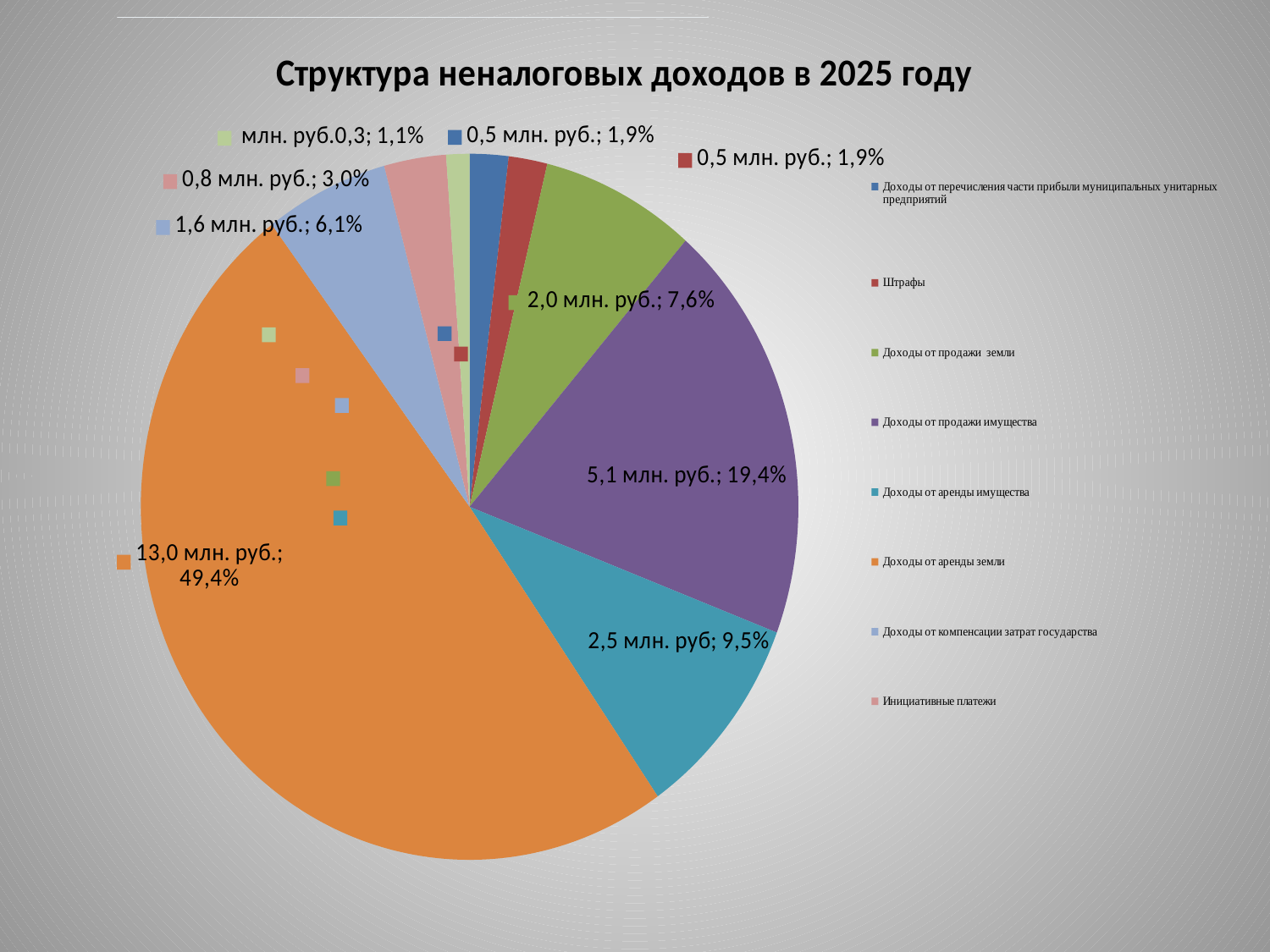

### Chart: Структура неналоговых доходов в 2025 году

| Category | Структура неналоговых доходов в 2025 году | % |
|---|---|---|
| Доходы от перечисления части прибыли муниципальных унитарных предприятий
 | 0.5 | 0.01901140684410646 |
| Штрафы | 0.5 | 0.01901140684410646 |
| Доходы от продажи  земли | 2.0 | 0.07604562737642584 |
| Доходы от продажи имущества | 5.1 | 0.1939163498098859 |
| Доходы от аренды имущества | 2.5 | 0.0950570342205323 |
| Доходы от аренды земли | 13.0 | 0.49429657794676796 |
| Доходы от компенсации затрат государства | 1.6 | 0.06083650190114068 |
| Инициативные платежи | 0.8 | 0.03041825095057034 |
| Платежи при пользовании природными ресурсами | 0.3 | 0.011406844106463875 |